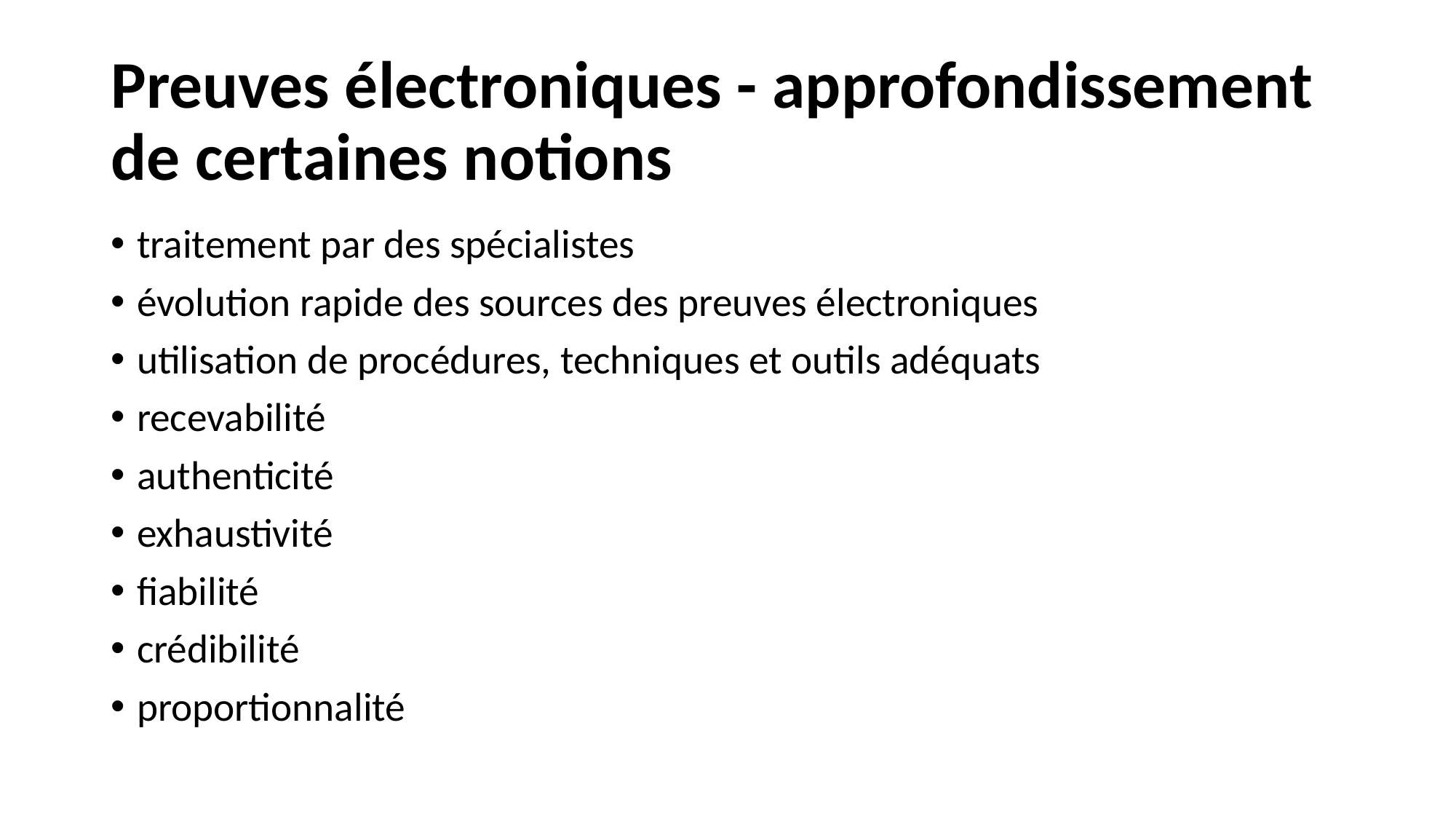

# Preuves électroniques - approfondissement de certaines notions
traitement par des spécialistes
évolution rapide des sources des preuves électroniques
utilisation de procédures, techniques et outils adéquats
recevabilité
authenticité
exhaustivité
fiabilité
crédibilité
proportionnalité